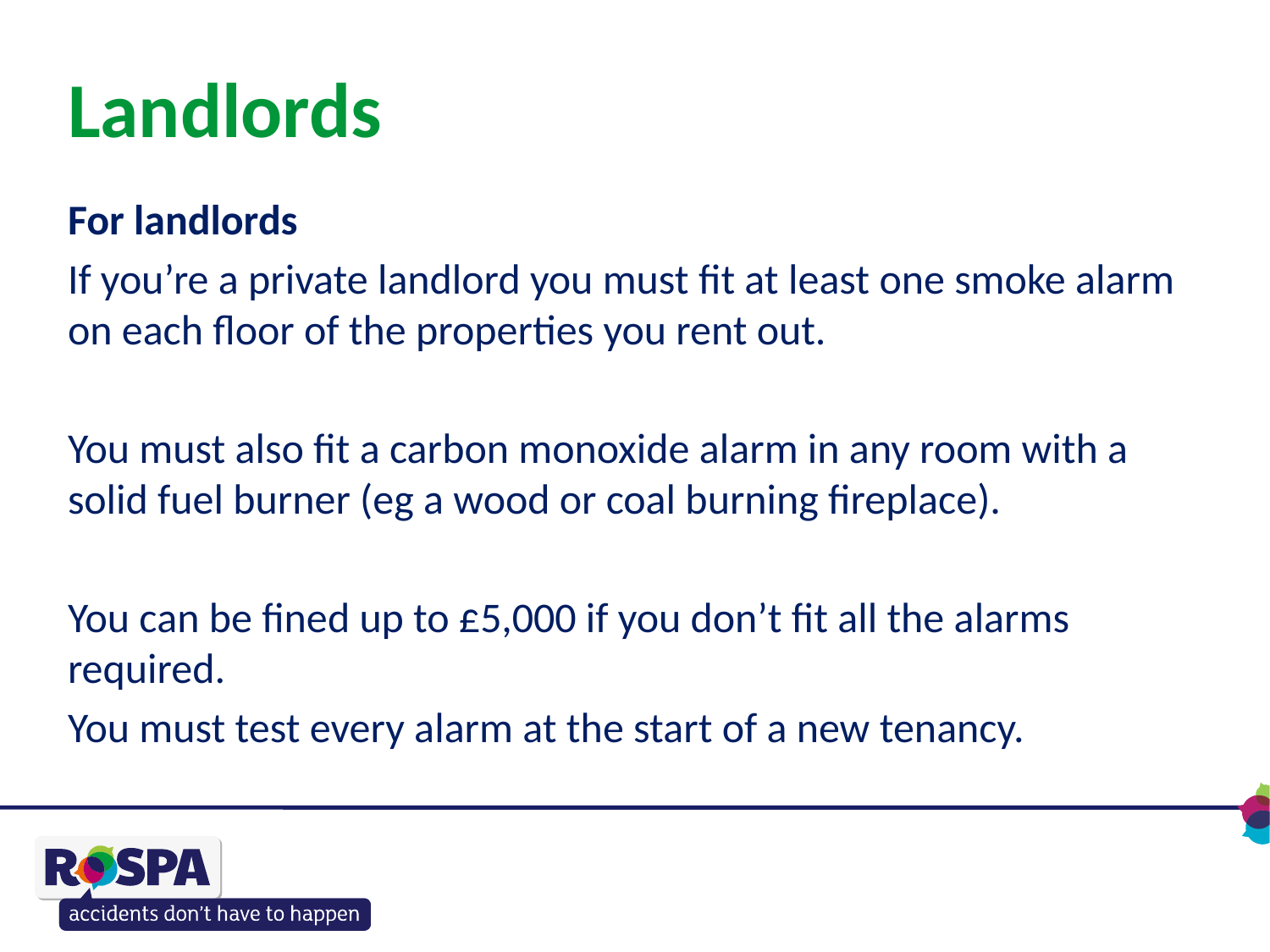

# Landlords
For landlords
If you’re a private landlord you must fit at least one smoke alarm on each floor of the properties you rent out.

You must also fit a carbon monoxide alarm in any room with a solid fuel burner (eg a wood or coal burning fireplace).

You can be fined up to £5,000 if you don’t fit all the alarms required.
You must test every alarm at the start of a new tenancy.